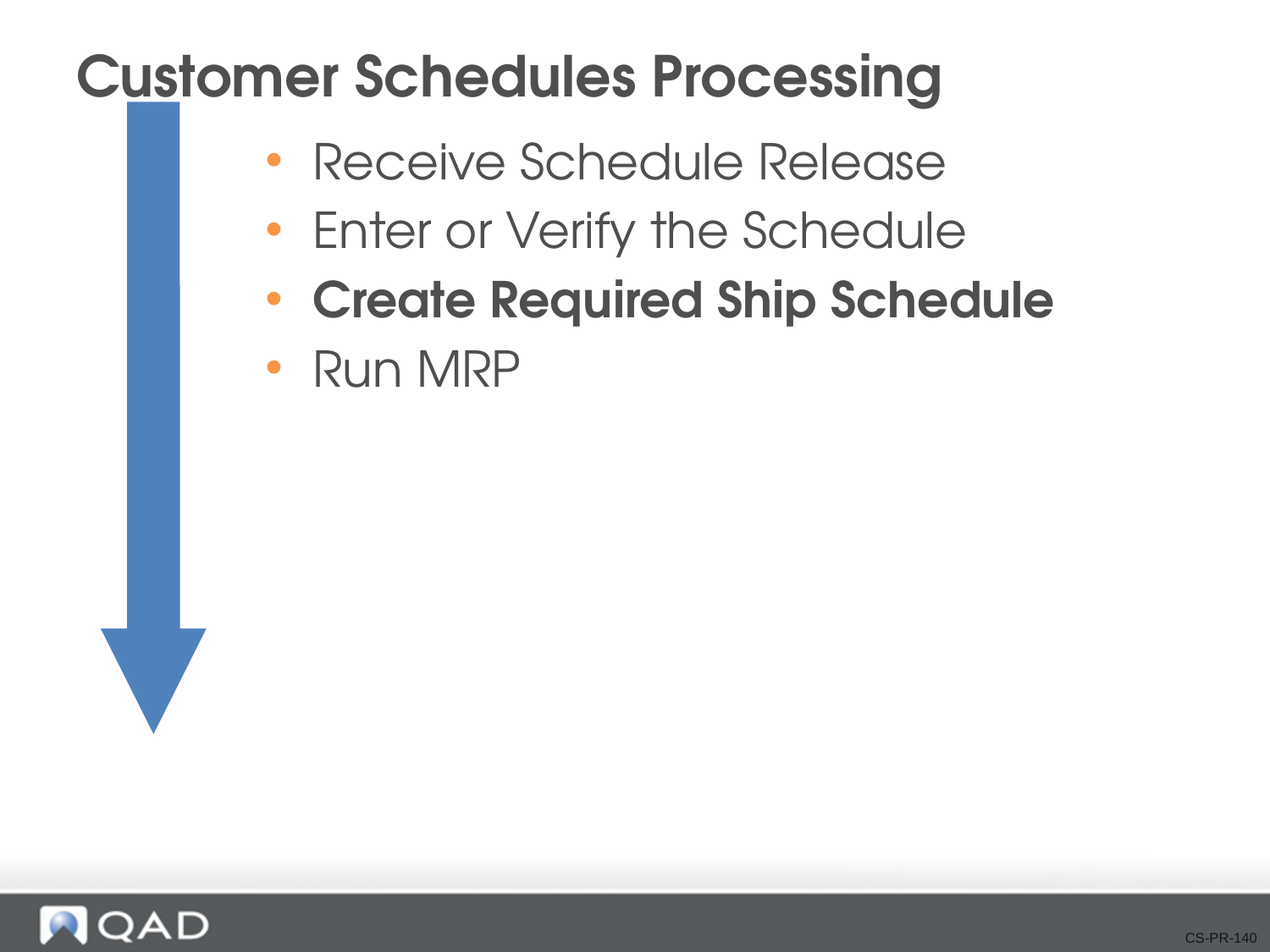

# Customer Schedules Processing

Receive Schedule Release
Enter or Verify the Schedule
Create Required Ship Schedule
Run MRP

CS-PR-140